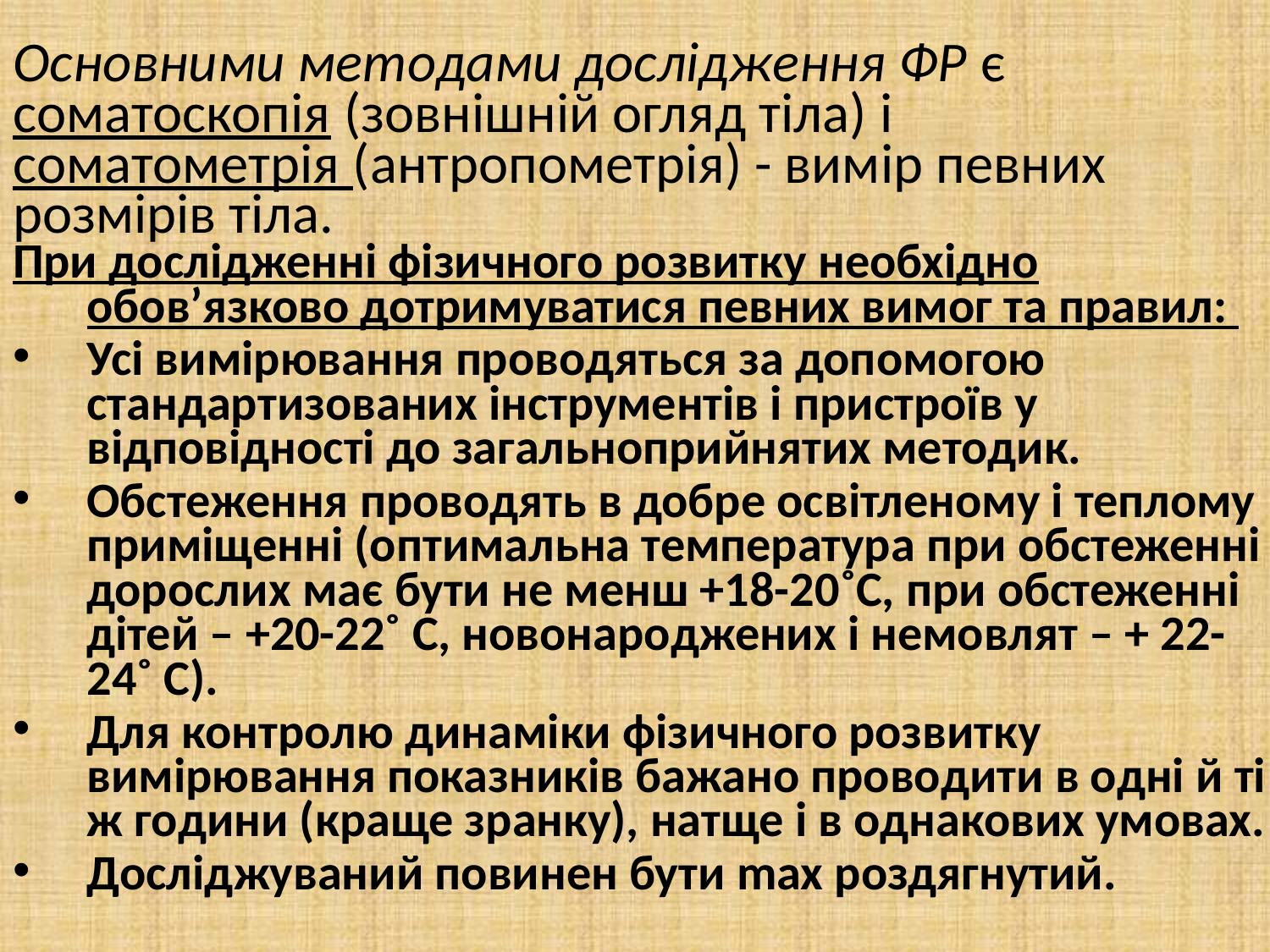

Основними методами дослідження ФР є
соматоскопія (зовнішній огляд тіла) і соматометрія (антропометрія) - вимір певних розмірів тіла.
При дослідженні фізичного розвитку необхідно обов’язково дотримуватися певних вимог та правил:
Усі вимірювання проводяться за допомогою стандартизованих інструментів і пристроїв у відповідності до загальноприйнятих методик.
Обстеження проводять в добре освітленому і теплому приміщенні (оптимальна температура при обстеженні дорослих має бути не менш +18-20˚С, при обстеженні дітей – +20-22˚ С, новонароджених і немовлят – + 22-24˚ С).
Для контролю динаміки фізичного розвитку вимірювання показників бажано проводити в одні й ті ж години (краще зранку), натще і в однакових умовах.
Досліджуваний повинен бути max роздягнутий.